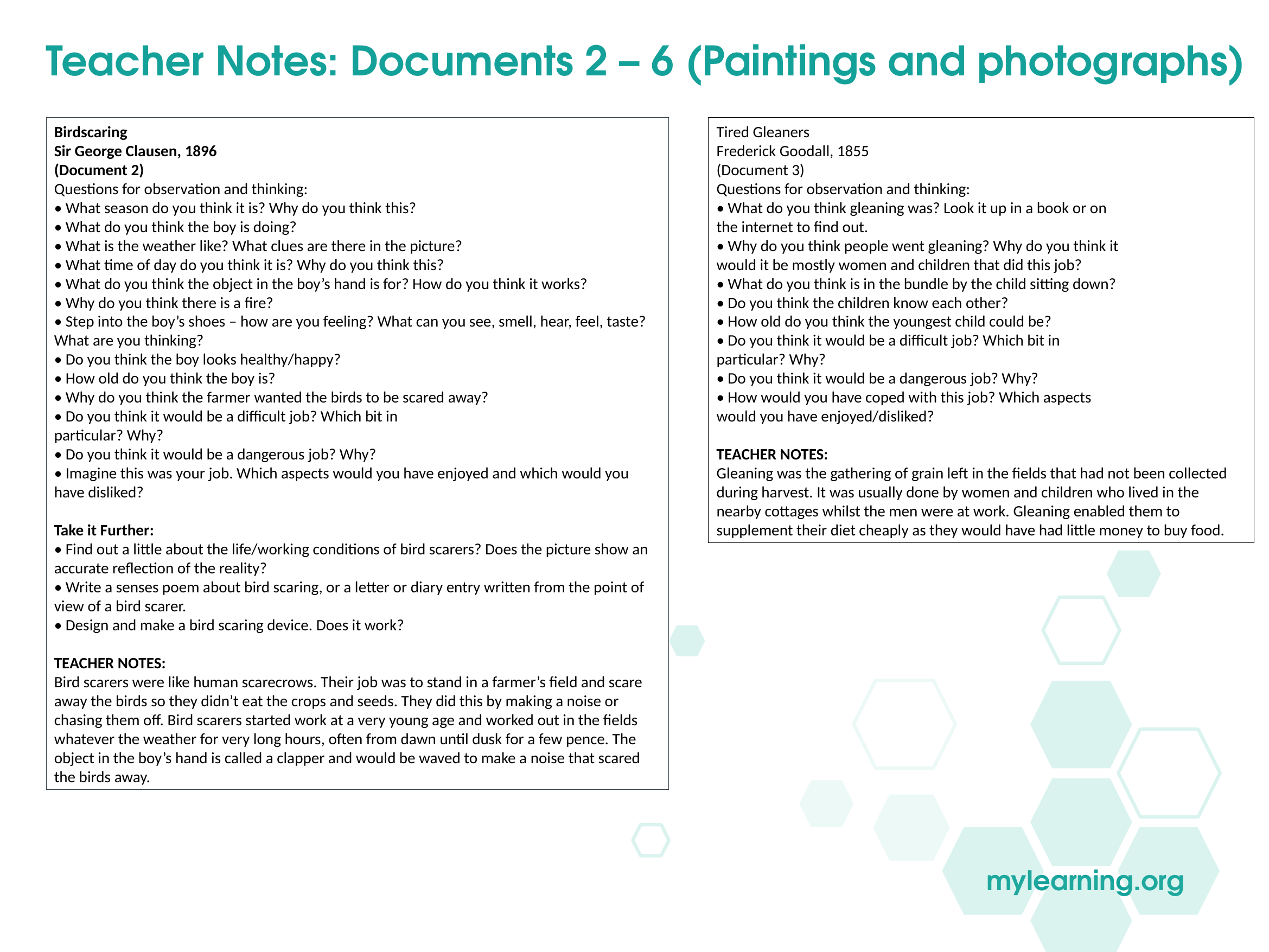

Teacher Notes: Documents 2 – 6 (Paintings and photographs)
Birdscaring
Sir George Clausen, 1896
(Document 2)
Questions for observation and thinking:
• What season do you think it is? Why do you think this?
• What do you think the boy is doing?
• What is the weather like? What clues are there in the picture?
• What time of day do you think it is? Why do you think this?
• What do you think the object in the boy’s hand is for? How do you think it works?
• Why do you think there is a fire?
• Step into the boy’s shoes – how are you feeling? What can you see, smell, hear, feel, taste? What are you thinking?
• Do you think the boy looks healthy/happy?
• How old do you think the boy is?
• Why do you think the farmer wanted the birds to be scared away?
• Do you think it would be a difficult job? Which bit in
particular? Why?
• Do you think it would be a dangerous job? Why?
• Imagine this was your job. Which aspects would you have enjoyed and which would you have disliked?

Take it Further:
• Find out a little about the life/working conditions of bird scarers? Does the picture show an accurate reflection of the reality?
• Write a senses poem about bird scaring, or a letter or diary entry written from the point of view of a bird scarer.
• Design and make a bird scaring device. Does it work?

TEACHER NOTES:
Bird scarers were like human scarecrows. Their job was to stand in a farmer’s field and scare away the birds so they didn’t eat the crops and seeds. They did this by making a noise or chasing them off. Bird scarers started work at a very young age and worked out in the fields
whatever the weather for very long hours, often from dawn until dusk for a few pence. The object in the boy’s hand is called a clapper and would be waved to make a noise that scared the birds away.
Tired Gleaners
Frederick Goodall, 1855
(Document 3)
Questions for observation and thinking:
• What do you think gleaning was? Look it up in a book or on
the internet to find out.
• Why do you think people went gleaning? Why do you think it
would it be mostly women and children that did this job?
• What do you think is in the bundle by the child sitting down?
• Do you think the children know each other?
• How old do you think the youngest child could be?
• Do you think it would be a difficult job? Which bit in
particular? Why?
• Do you think it would be a dangerous job? Why?
• How would you have coped with this job? Which aspects
would you have enjoyed/disliked?

TEACHER NOTES:
Gleaning was the gathering of grain left in the fields that had not been collected during harvest. It was usually done by women and children who lived in the nearby cottages whilst the men were at work. Gleaning enabled them to supplement their diet cheaply as they would have had little money to buy food.

mylearning.org